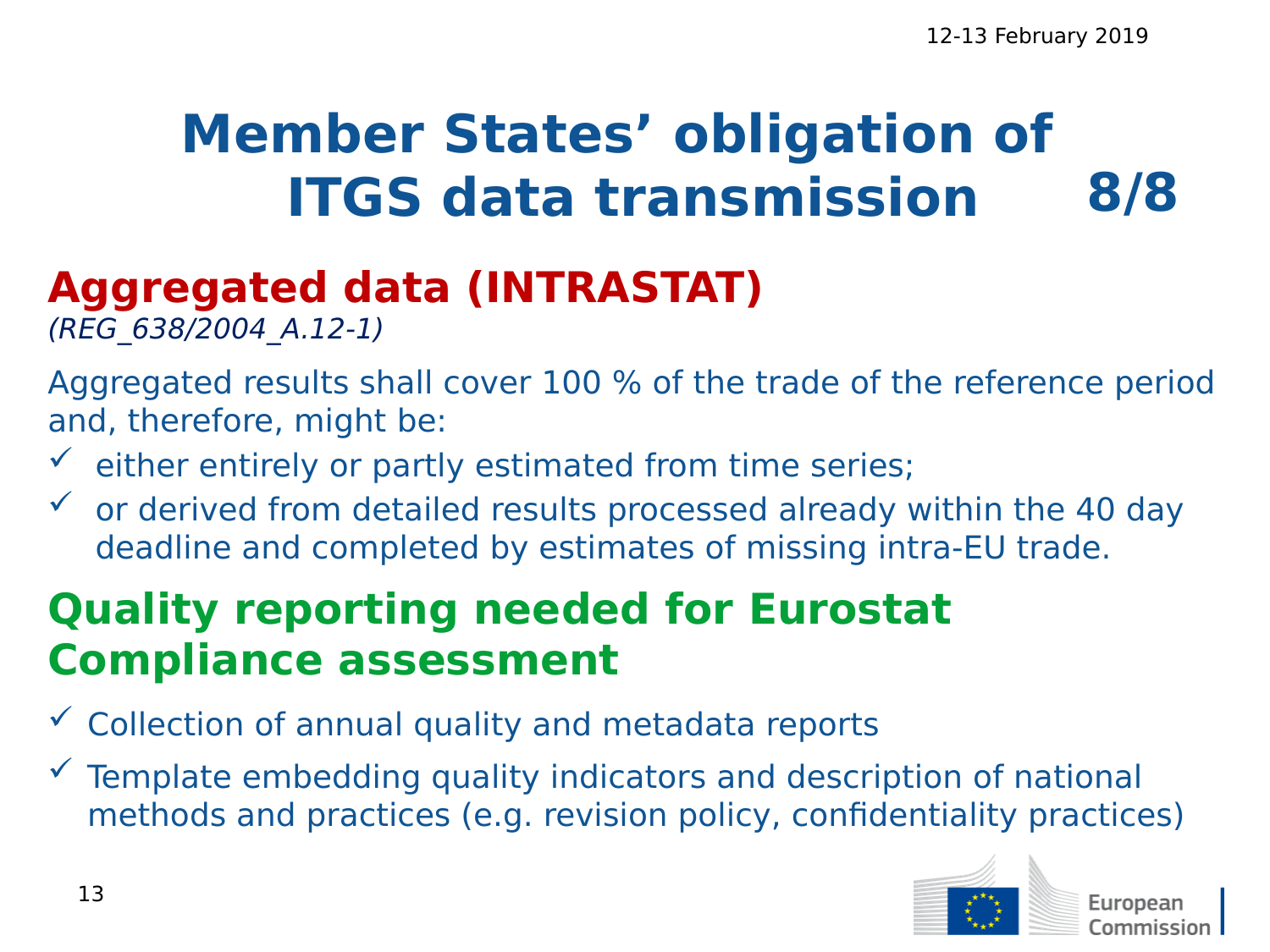

12-13 February 2019
 Member States’ obligation of ITGS data transmission
8/8
Aggregated data (INTRASTAT)
(REG_638/2004_A.12-1)
Aggregated results shall cover 100 % of the trade of the reference period and, therefore, might be:
either entirely or partly estimated from time series;
or derived from detailed results processed already within the 40 day deadline and completed by estimates of missing intra-EU trade.
Quality reporting needed for Eurostat Compliance assessment
Collection of annual quality and metadata reports
Template embedding quality indicators and description of national methods and practices (e.g. revision policy, confidentiality practices)

13